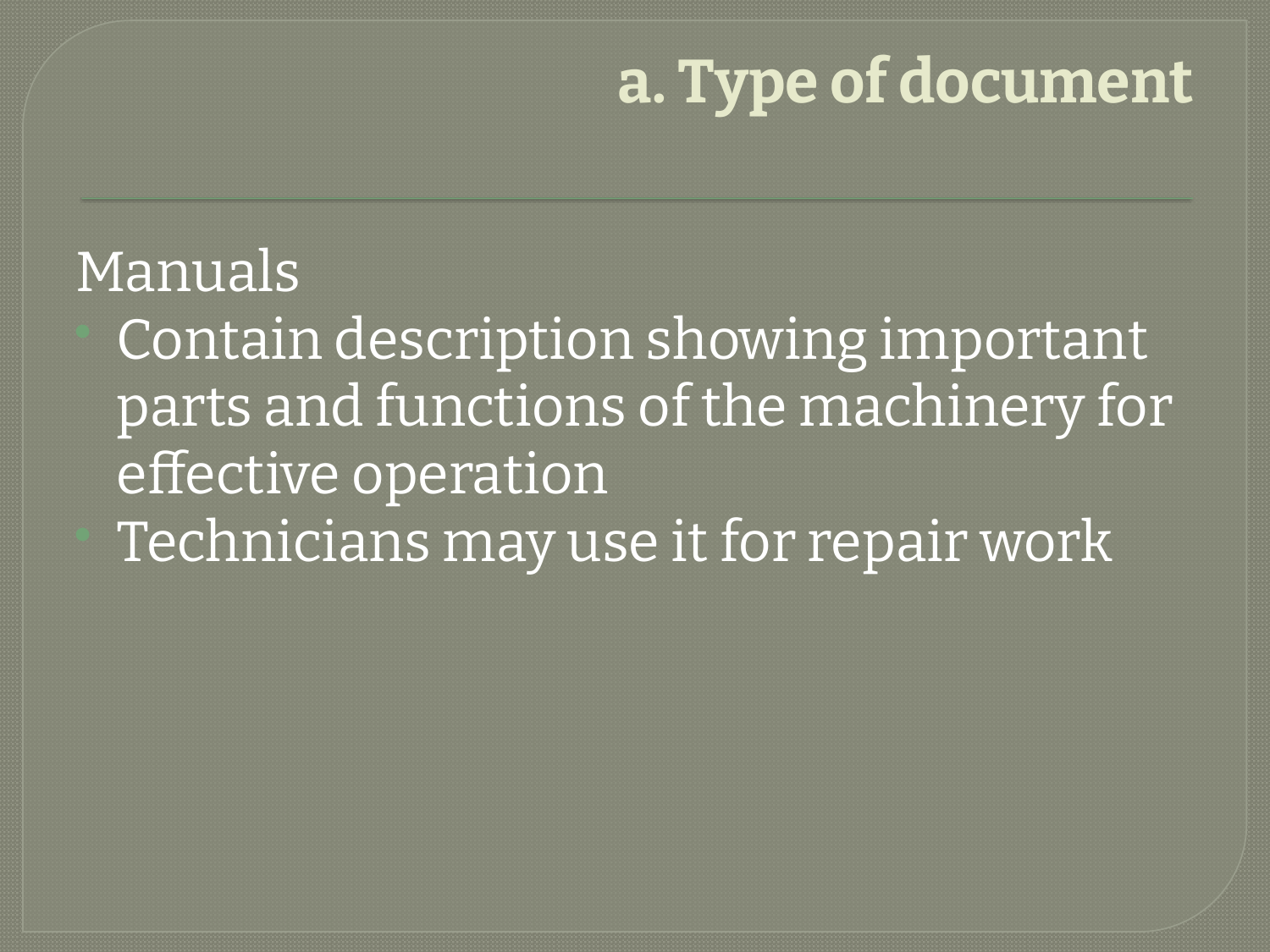

# a. Type of document
Manuals
Contain description showing important parts and functions of the machinery for effective operation
Technicians may use it for repair work